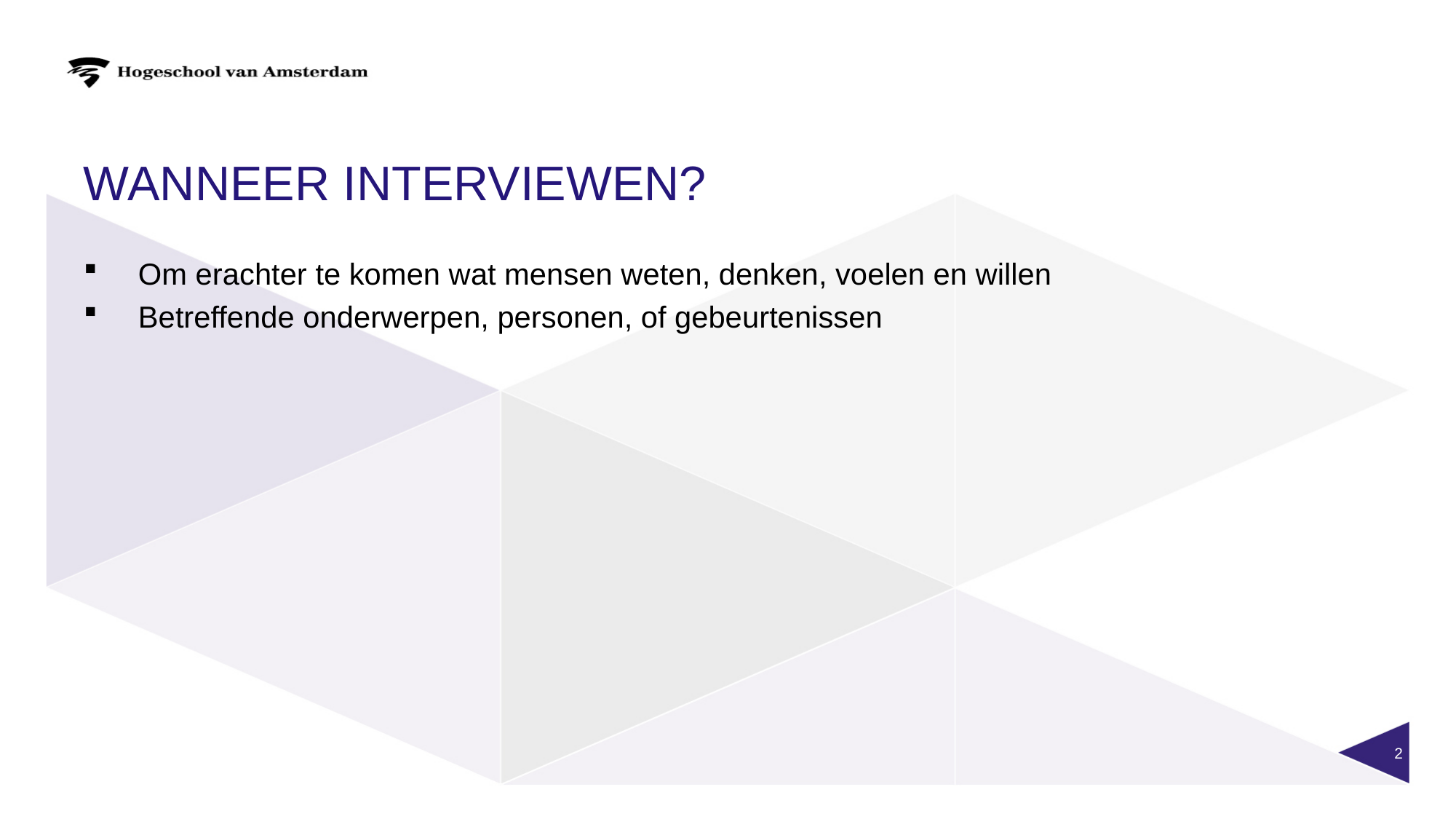

# Wanneer interviewen?
Om erachter te komen wat mensen weten, denken, voelen en willen
Betreffende onderwerpen, personen, of gebeurtenissen

2